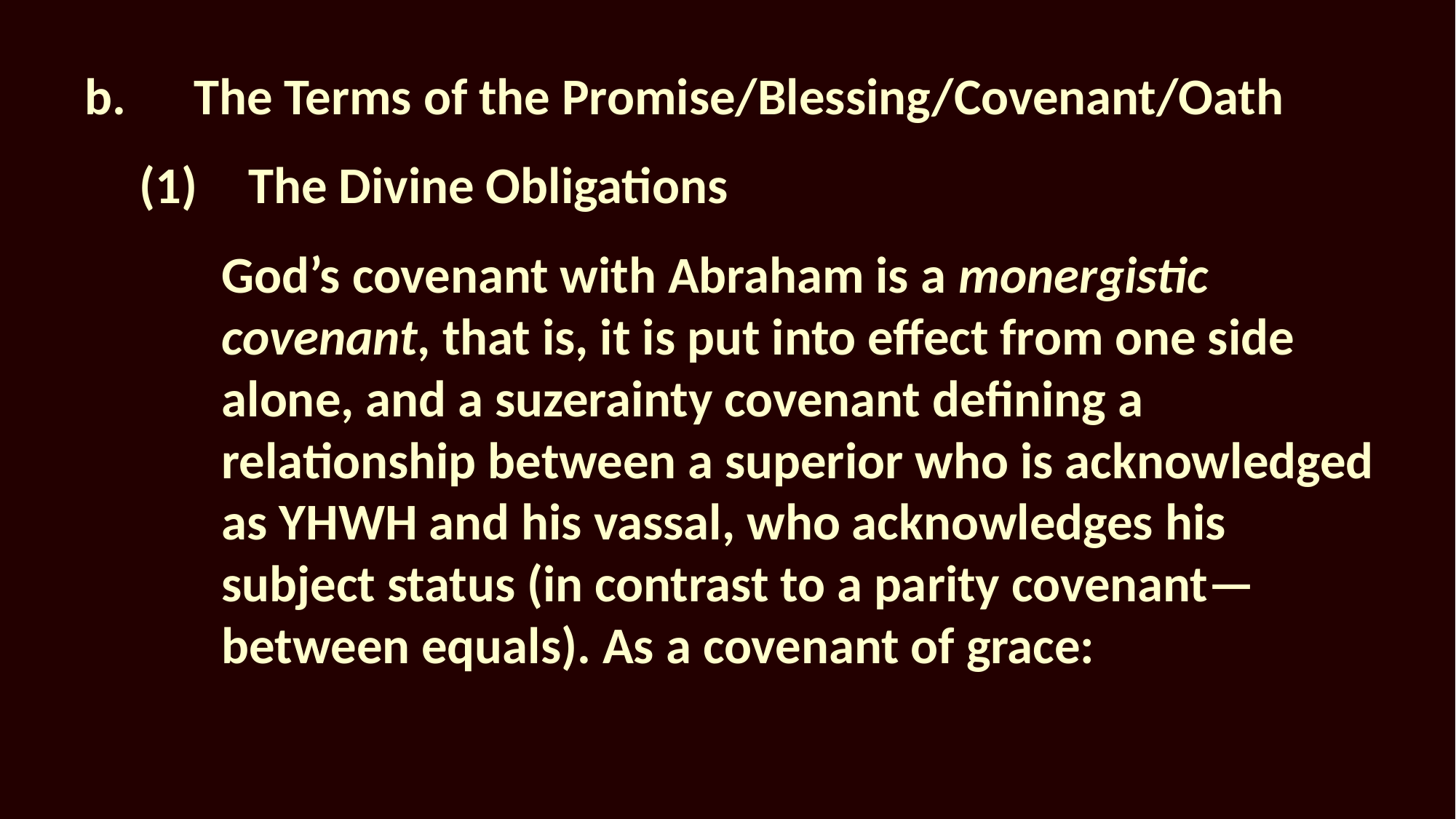

b.	The Terms of the Promise/Blessing/Covenant/Oath
(1)	The Divine Obligations
God’s covenant with Abraham is a monergistic covenant, that is, it is put into effect from one side alone, and a suzerainty covenant defining a relationship between a superior who is acknowledged as YHWH and his vassal, who acknowledges his subject status (in contrast to a parity covenant—between equals). As a covenant of grace: